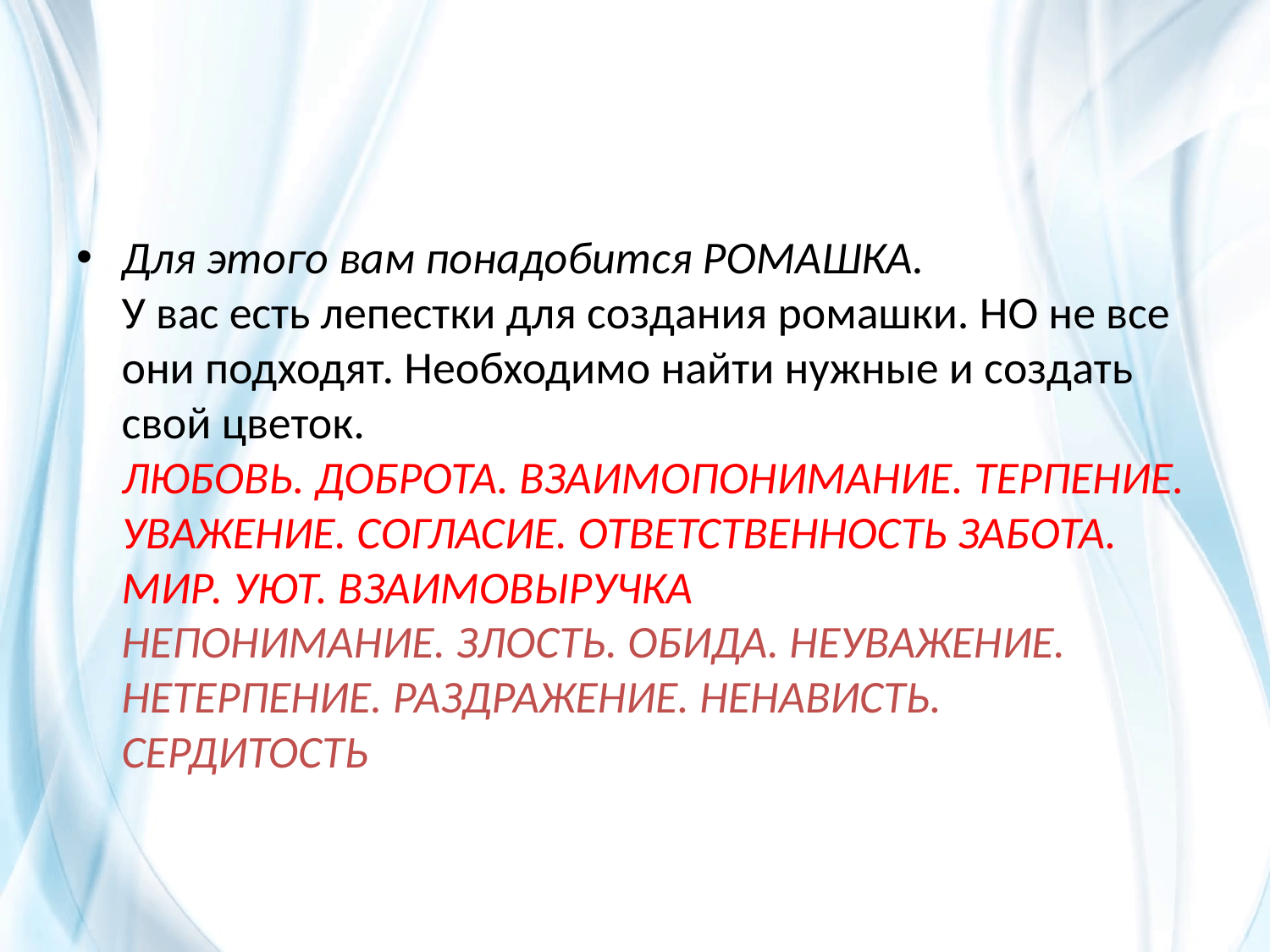

#
Для этого вам понадобится РОМАШКА.
У вас есть лепестки для создания ромашки. НО не все они подходят. Необходимо найти нужные и создать свой цветок.
ЛЮБОВЬ. ДОБРОТА. ВЗАИМОПОНИМАНИЕ. ТЕРПЕНИЕ. УВАЖЕНИЕ. СОГЛАСИЕ. ОТВЕТСТВЕННОСТЬ ЗАБОТА. МИР. УЮТ. ВЗАИМОВЫРУЧКА
НЕПОНИМАНИЕ. ЗЛОСТЬ. ОБИДА. НЕУВАЖЕНИЕ. НЕТЕРПЕНИЕ. РАЗДРАЖЕНИЕ. НЕНАВИСТЬ. СЕРДИТОСТЬ